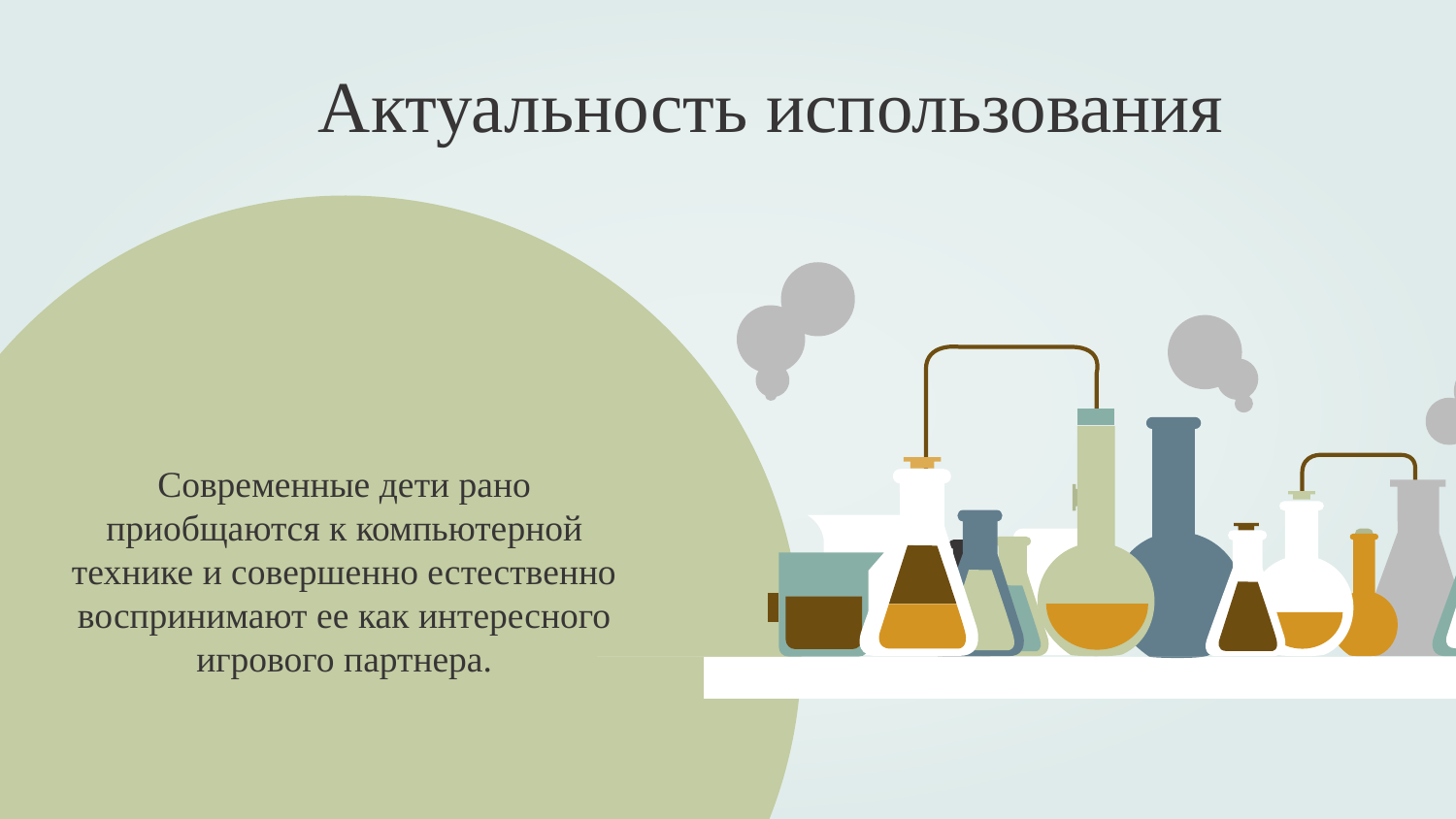

# Актуальность использования

Современные дети рано приобщаются к компьютерной технике и совершенно естественно воспринимают ее как интересного игрового партнера.